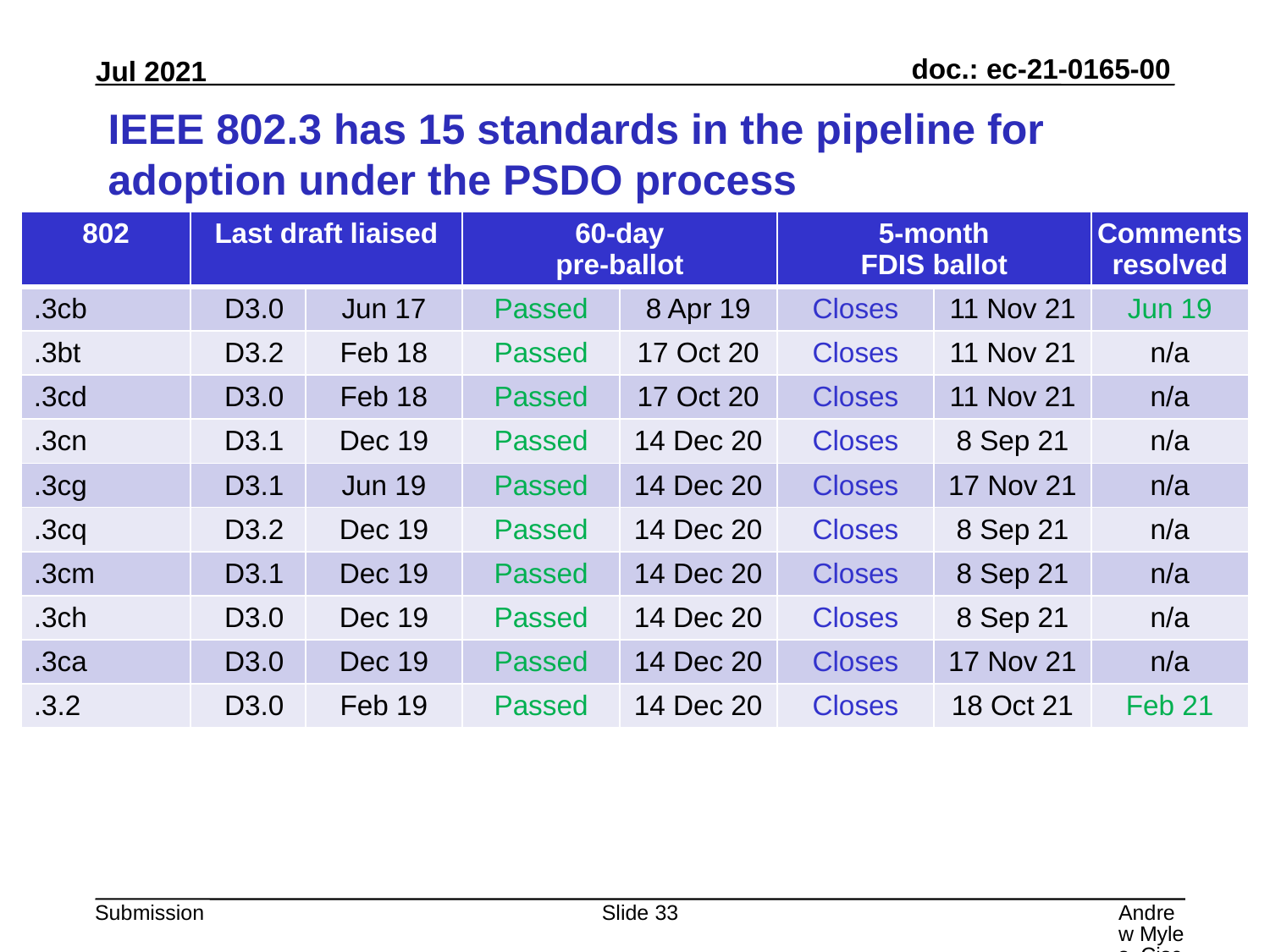

# IEEE 802.3 has 15 standards in the pipeline for adoption under the PSDO process
| 802 | Last draft liaised |  | 60-day pre-ballot |  | 5-month FDIS ballot |  | Comments resolved |
| --- | --- | --- | --- | --- | --- | --- | --- |
| .3cb | D3.0 | Jun 17 | Passed | 8 Apr 19 | Closes | 11 Nov 21 | Jun 19 |
| .3bt | D3.2 | Feb 18 | Passed | 17 Oct 20 | Closes | 11 Nov 21 | n/a |
| .3cd | D3.0 | Feb 18 | Passed | 17 Oct 20 | Closes | 11 Nov 21 | n/a |
| .3cn | D3.1 | Dec 19 | Passed | 14 Dec 20 | Closes | 8 Sep 21 | n/a |
| .3cg | D3.1 | Jun 19 | Passed | 14 Dec 20 | Closes | 17 Nov 21 | n/a |
| .3cq | D3.2 | Dec 19 | Passed | 14 Dec 20 | Closes | 8 Sep 21 | n/a |
| .3cm | D3.1 | Dec 19 | Passed | 14 Dec 20 | Closes | 8 Sep 21 | n/a |
| .3ch | D3.0 | Dec 19 | Passed | 14 Dec 20 | Closes | 8 Sep 21 | n/a |
| .3ca | D3.0 | Dec 19 | Passed | 14 Dec 20 | Closes | 17 Nov 21 | n/a |
| .3.2 | D3.0 | Feb 19 | Passed | 14 Dec 20 | Closes | 18 Oct 21 | Feb 21 |
Slide 33
Andrew Myles, Cisco